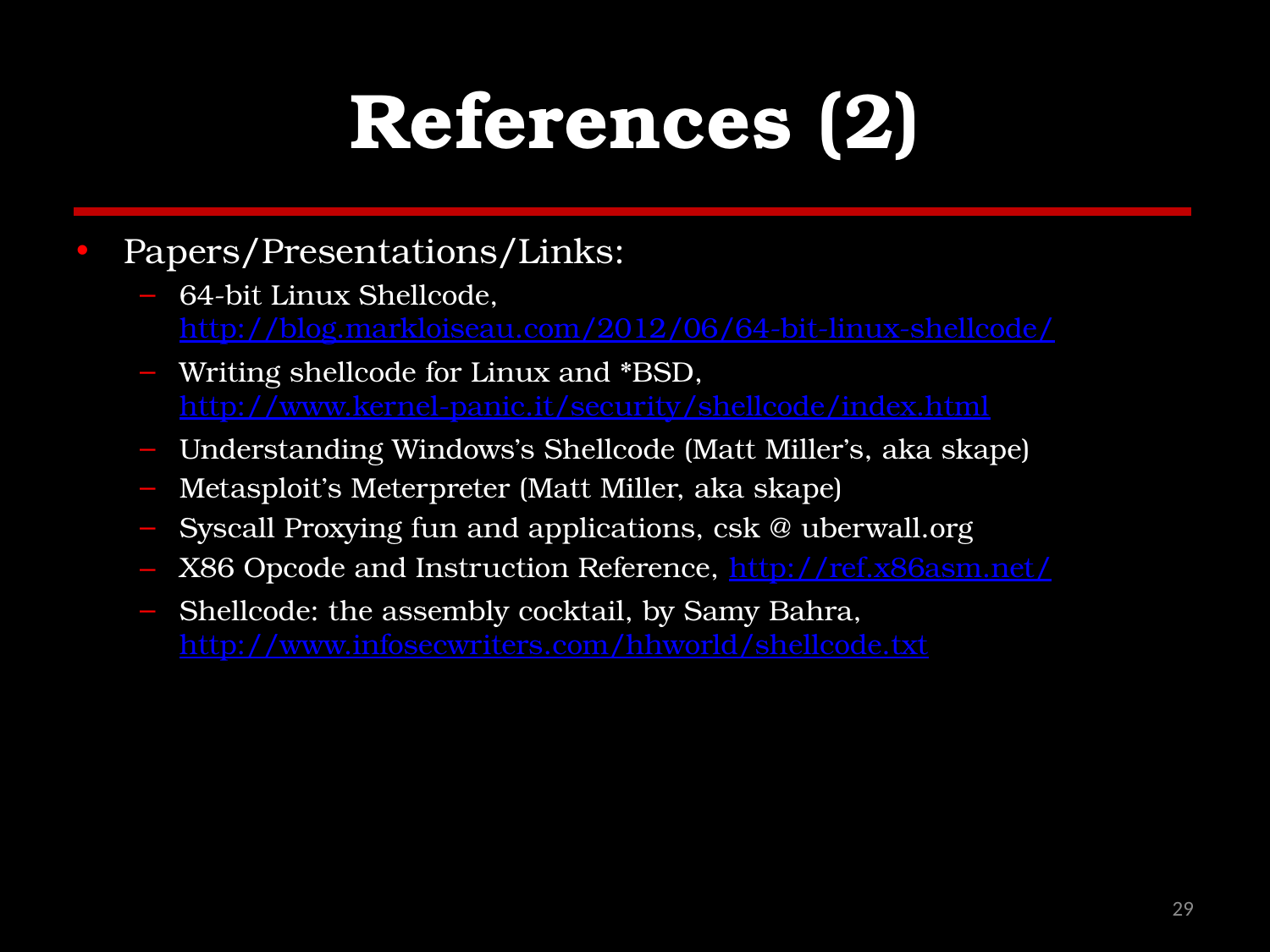

# References (2)
Papers/Presentations/Links:
64-bit Linux Shellcode, http://blog.markloiseau.com/2012/06/64-bit-linux-shellcode/
Writing shellcode for Linux and *BSD, http://www.kernel-panic.it/security/shellcode/index.html
Understanding Windows’s Shellcode (Matt Miller’s, aka skape)
Metasploit’s Meterpreter (Matt Miller, aka skape)
Syscall Proxying fun and applications, csk @ uberwall.org
X86 Opcode and Instruction Reference, http://ref.x86asm.net/
Shellcode: the assembly cocktail, by Samy Bahra, http://www.infosecwriters.com/hhworld/shellcode.txt

29